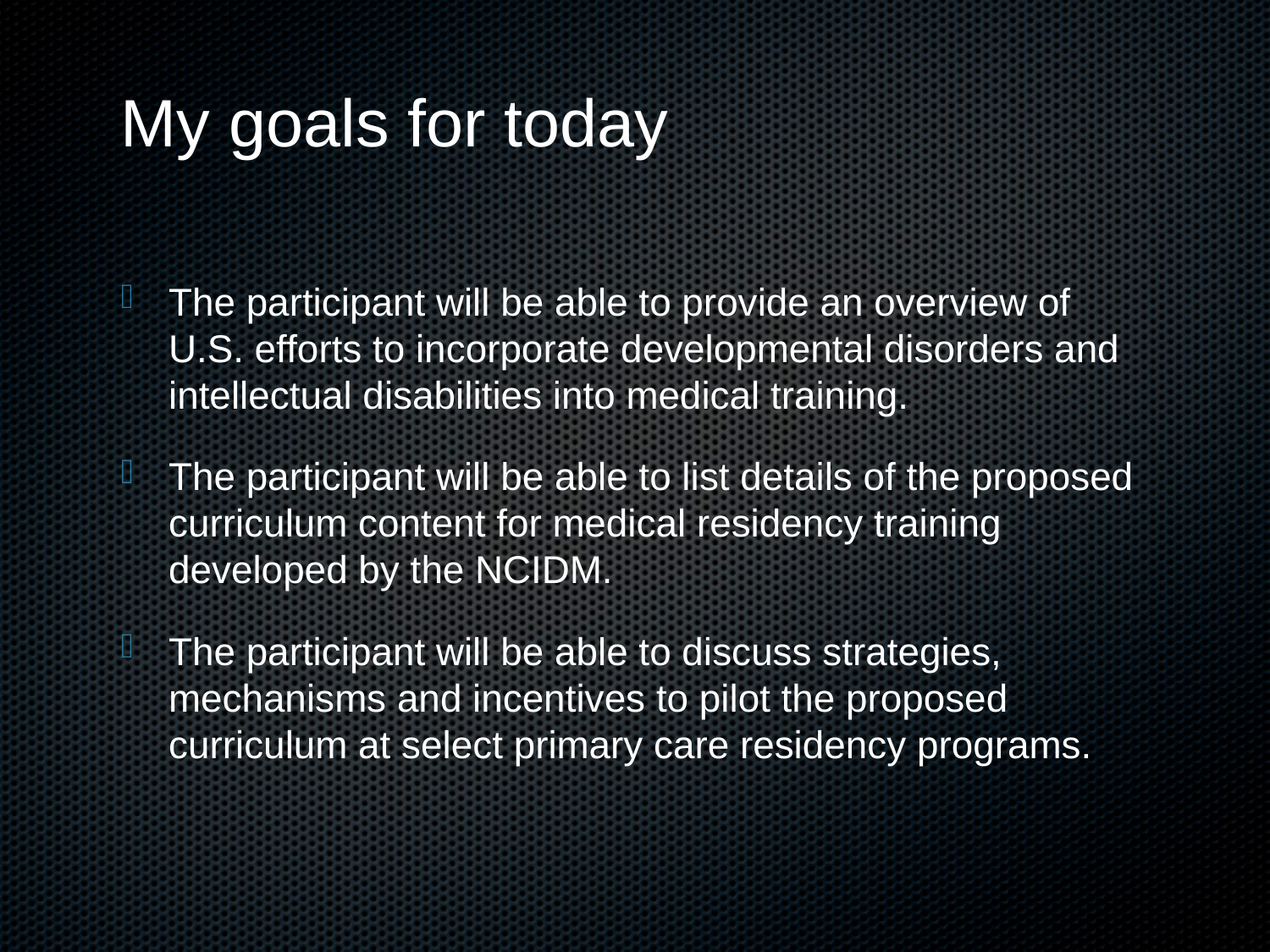

# My goals for today
The participant will be able to provide an overview of U.S. efforts to incorporate developmental disorders and intellectual disabilities into medical training.
The participant will be able to list details of the proposed curriculum content for medical residency training developed by the NCIDM.
The participant will be able to discuss strategies, mechanisms and incentives to pilot the proposed curriculum at select primary care residency programs.